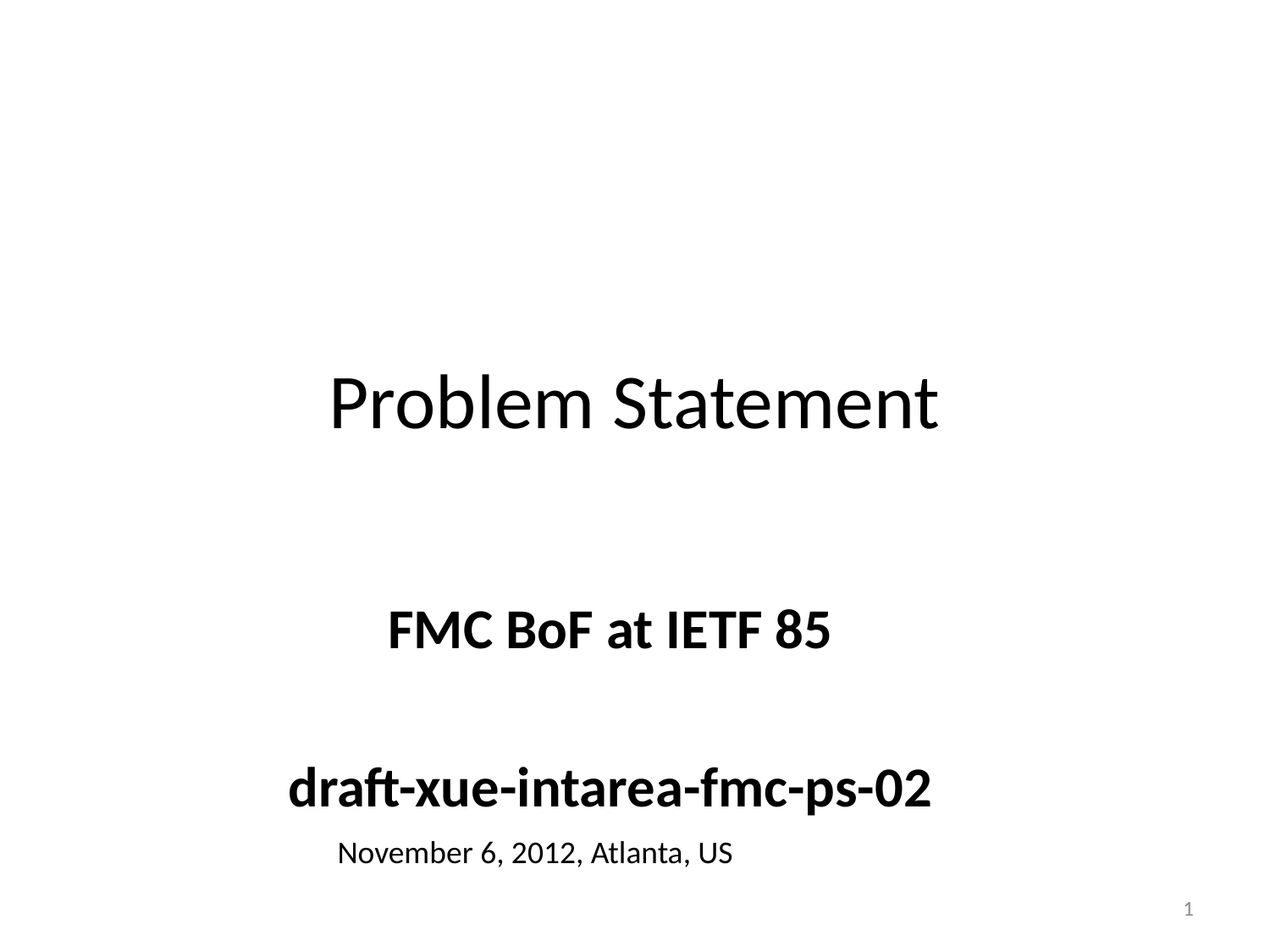

# Problem Statement
FMC BoF at IETF 85

draft-xue-intarea-fmc-ps-02
November 6, 2012, Atlanta, US
1